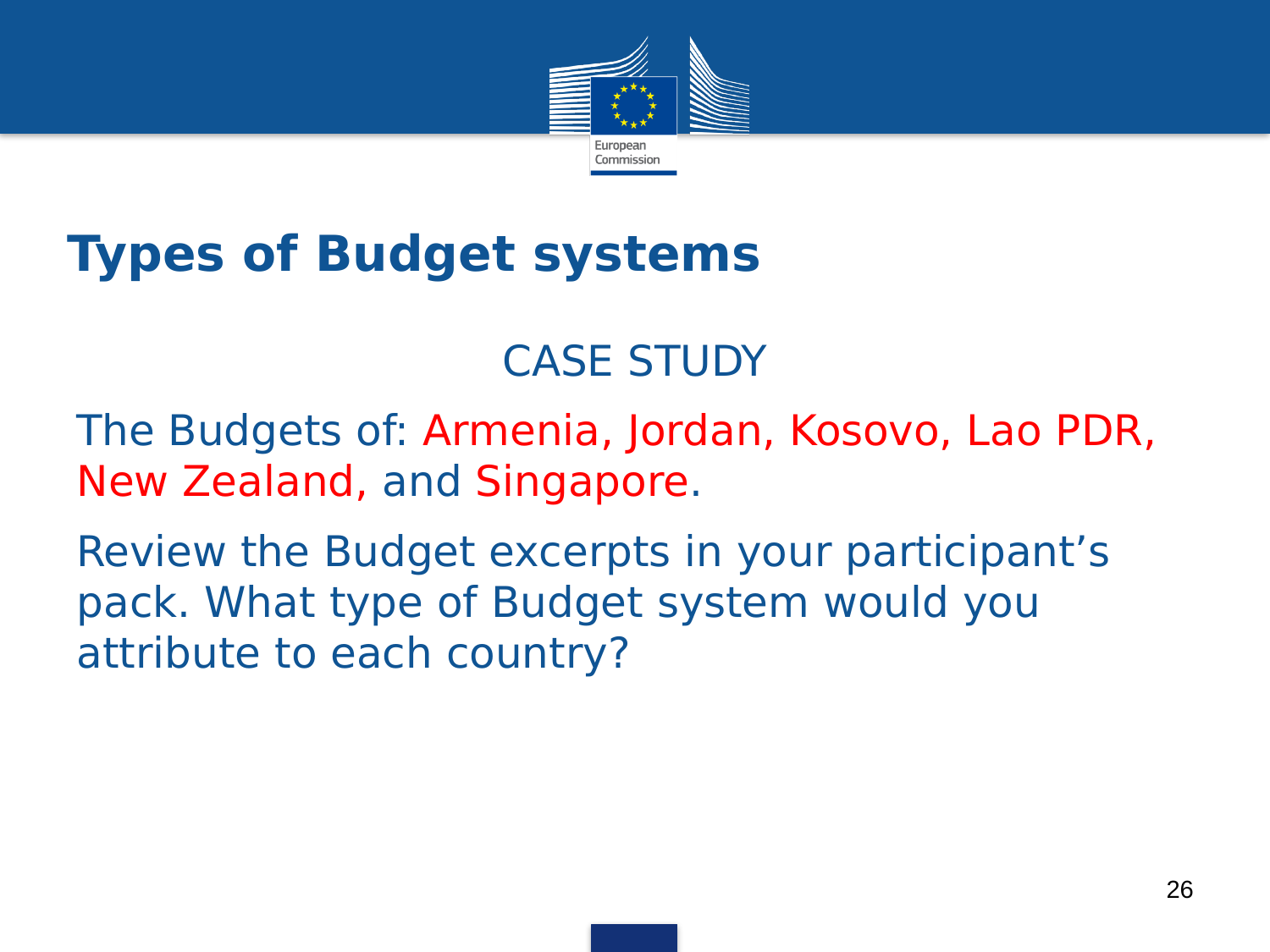

# Types of Budget systems
CASE STUDY
The Budgets of: Armenia, Jordan, Kosovo, Lao PDR, New Zealand, and Singapore.
Review the Budget excerpts in your participant’s pack. What type of Budget system would you attribute to each country?

26